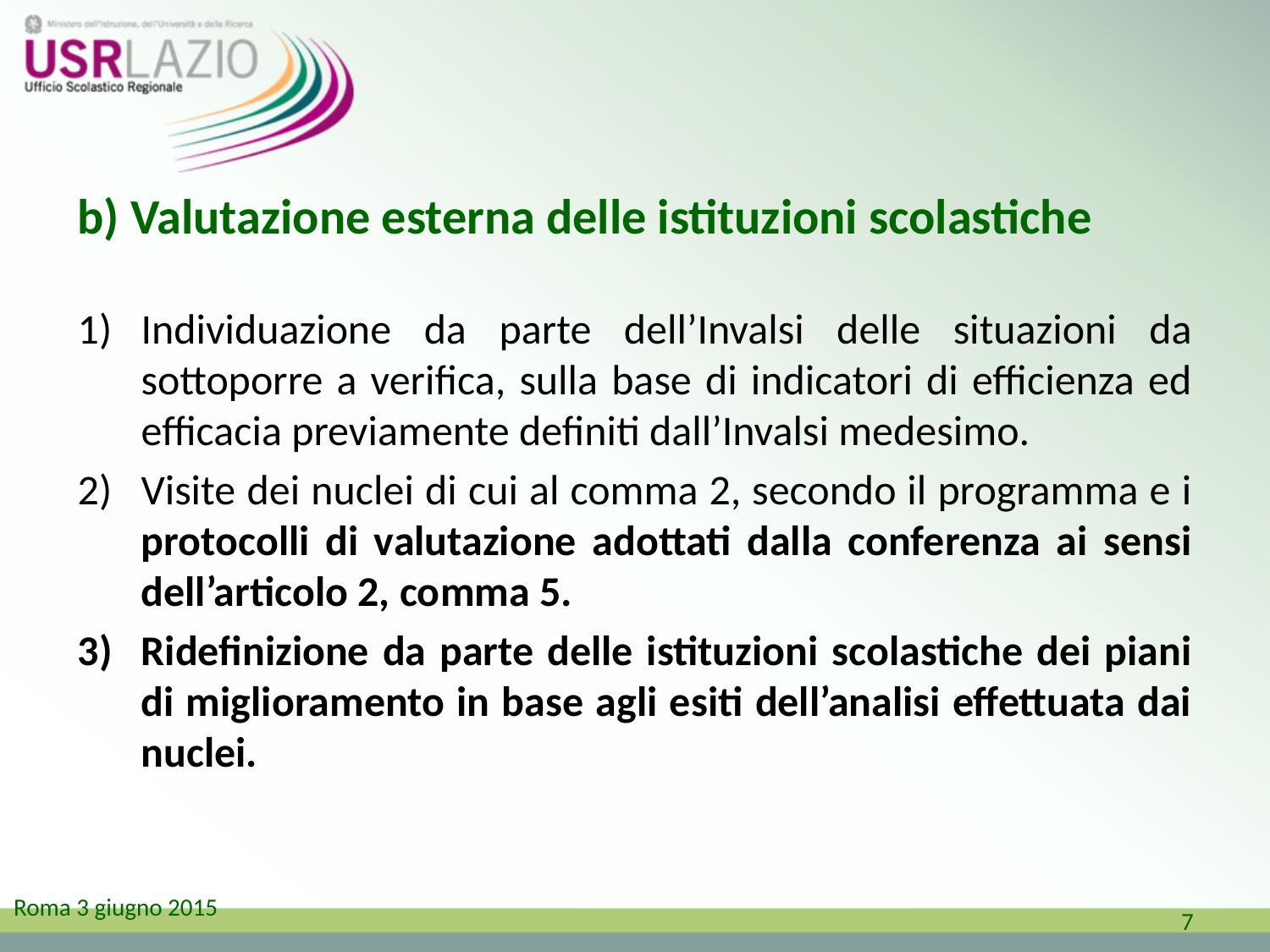

b) Valutazione esterna delle istituzioni scolastiche

Individuazione da parte dell’Invalsi delle situazioni da sottoporre a verifica, sulla base di indicatori di efficienza ed efficacia previamente definiti dall’Invalsi medesimo.
Visite dei nuclei di cui al comma 2, secondo il programma e i protocolli di valutazione adottati dalla conferenza ai sensi dell’articolo 2, comma 5.
Ridefinizione da parte delle istituzioni scolastiche dei piani di miglioramento in base agli esiti dell’analisi effettuata dai nuclei.
7
Roma 3 giugno 2015